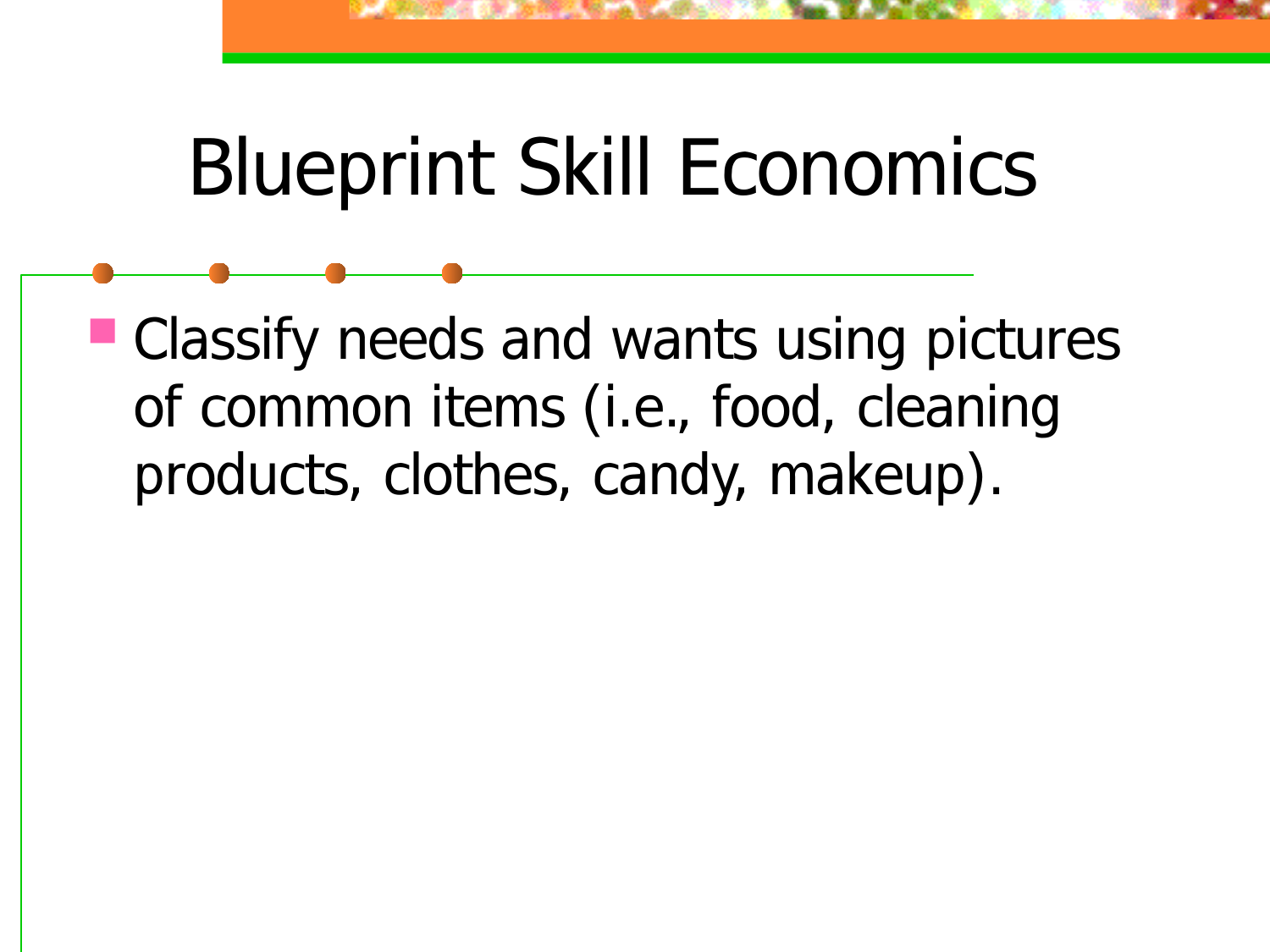

# Blueprint Skill Economics
Classify needs and wants using pictures of common items (i.e., food, cleaning products, clothes, candy, makeup).